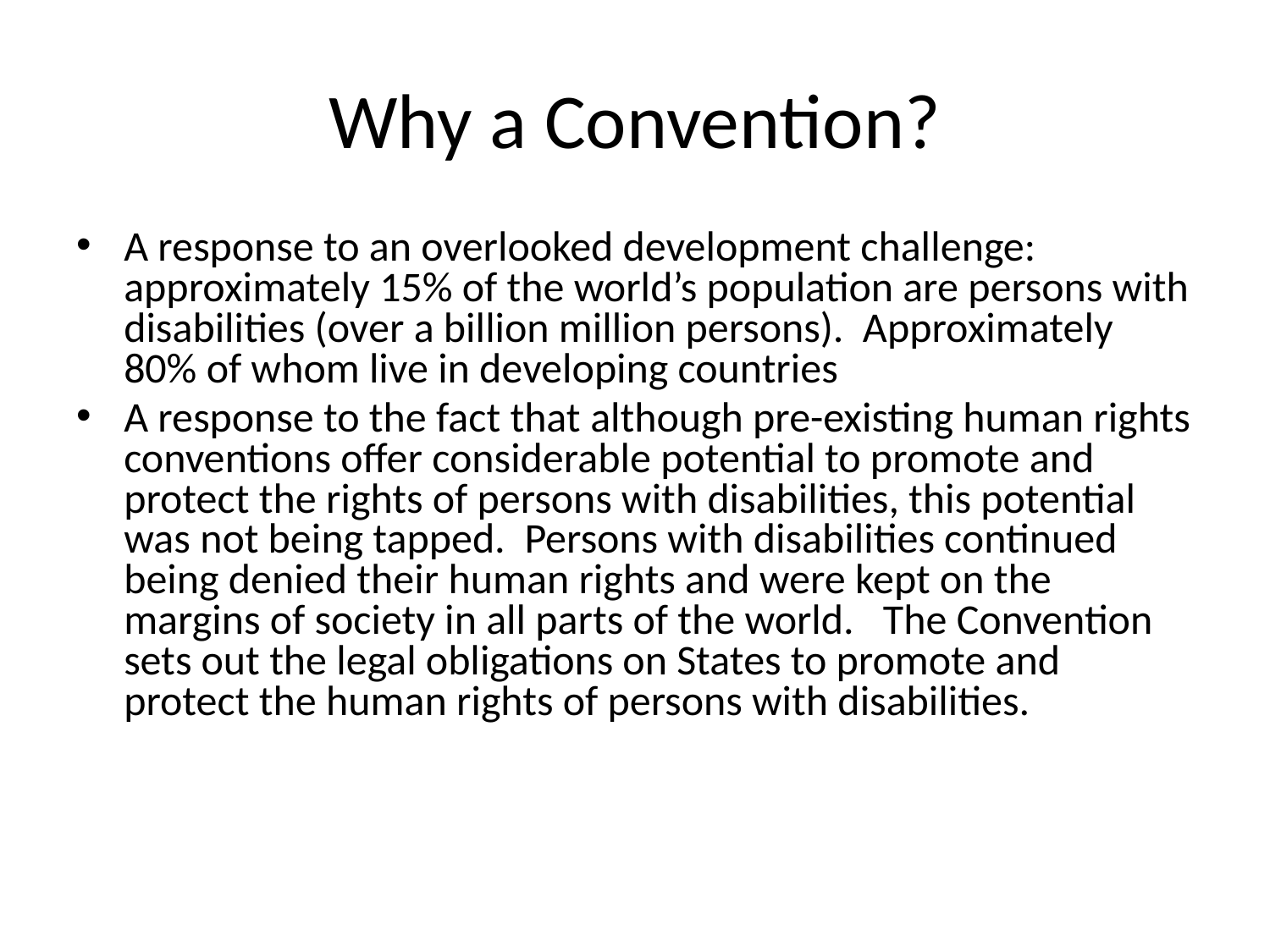

# Why a Convention?
A response to an overlooked development challenge: approximately 15% of the world’s population are persons with disabilities (over a billion million persons).  Approximately 80% of whom live in developing countries
A response to the fact that although pre-existing human rights conventions offer considerable potential to promote and protect the rights of persons with disabilities, this potential was not being tapped.  Persons with disabilities continued being denied their human rights and were kept on the margins of society in all parts of the world.   The Convention sets out the legal obligations on States to promote and protect the human rights of persons with disabilities.